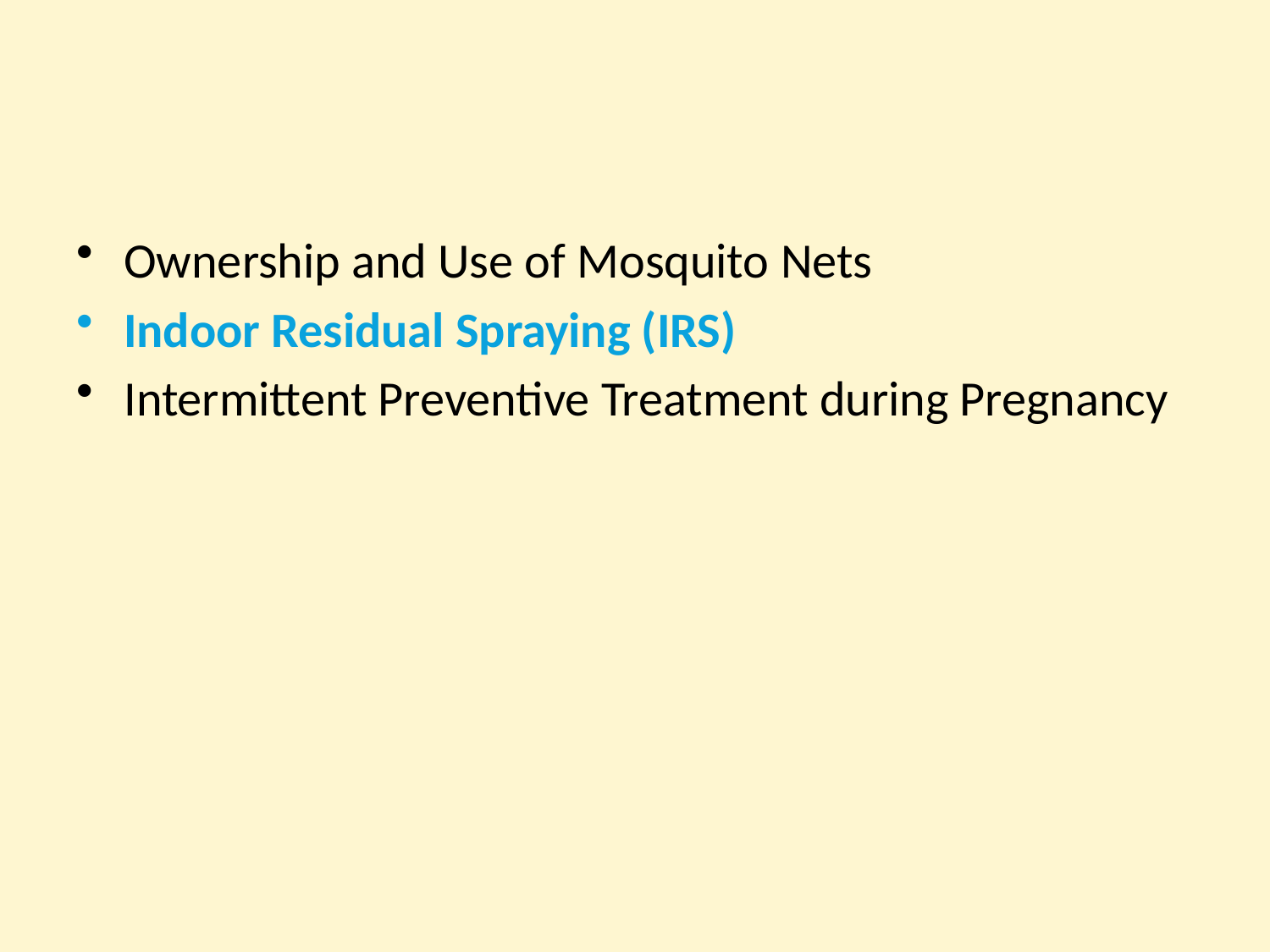

#
Ownership and Use of Mosquito Nets
Indoor Residual Spraying (IRS)
Intermittent Preventive Treatment during Pregnancy